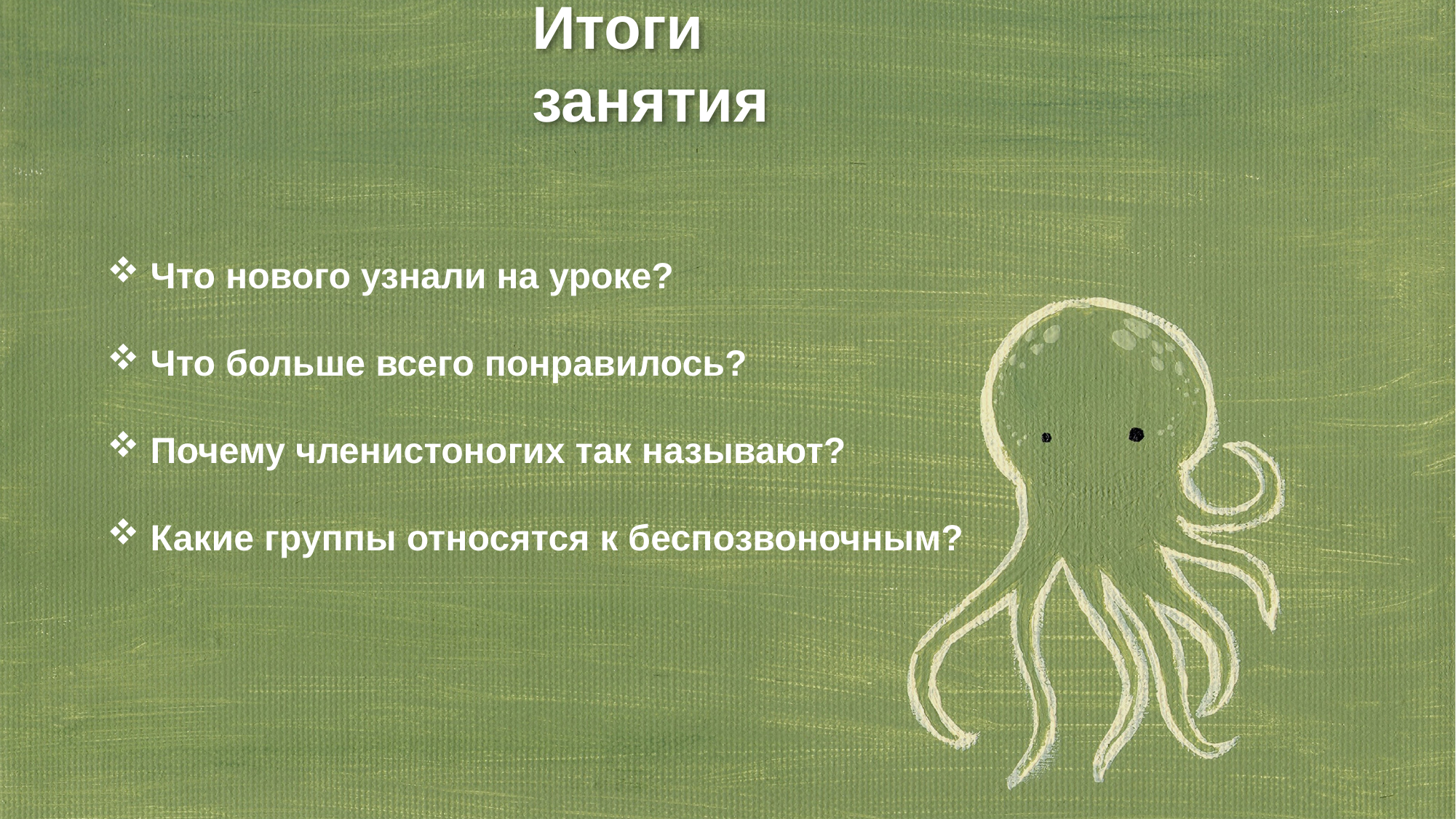

Итоги занятия
 Что нового узнали на уроке?

 Что больше всего понравилось?

 Почему членистоногих так называют?

 Какие группы относятся к беспозвоночным?